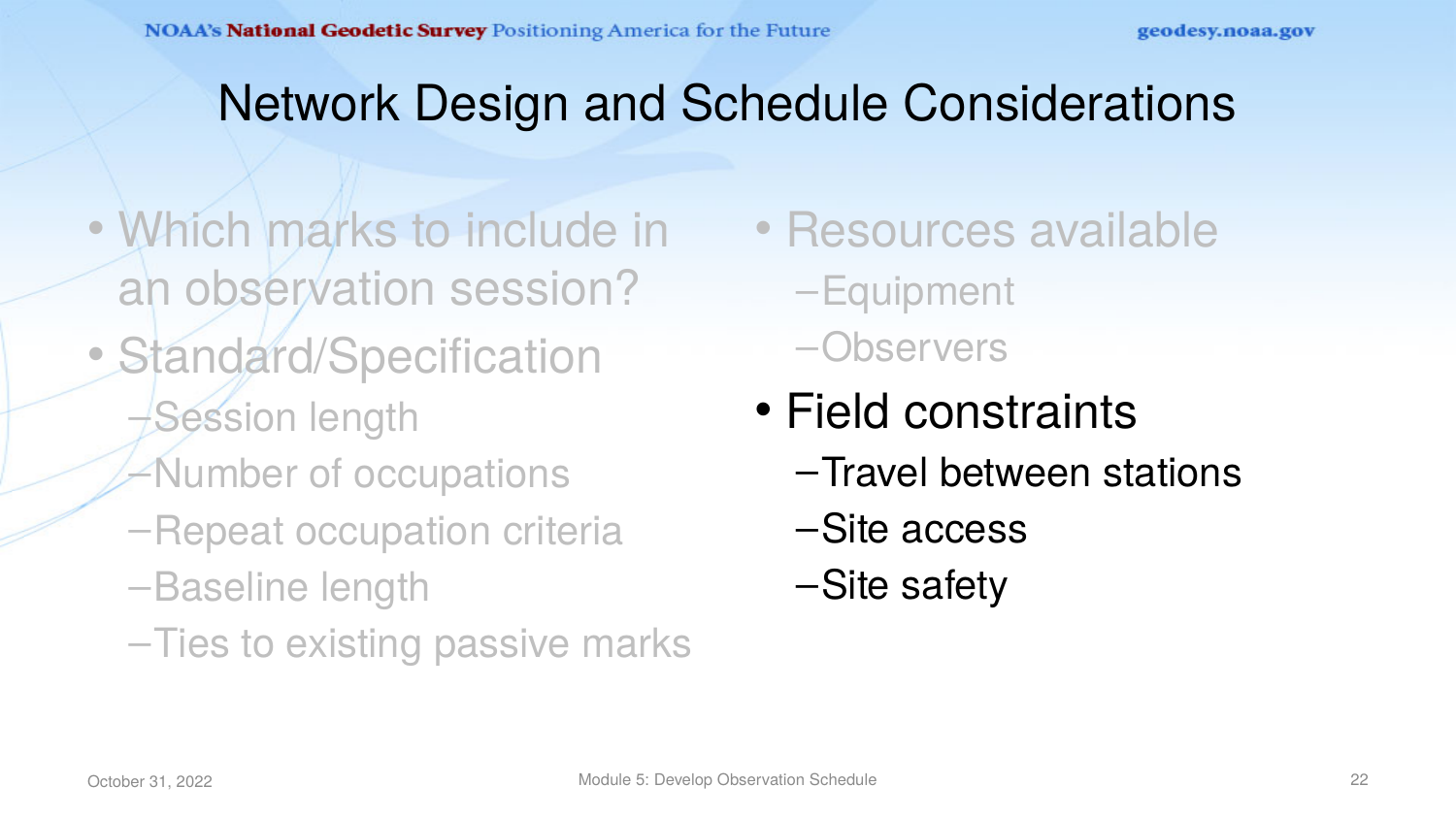

# Network Design and Schedule Considerations
Which marks to include in an observation session?
Standard/Specification
Session length
Number of occupations
Repeat occupation criteria
Baseline length
Ties to existing passive marks

Resources available
Equipment
Observers
Field constraints
Travel between stations
Site access
Site safety
October 31, 2022
Module 5: Develop Observation Schedule
22